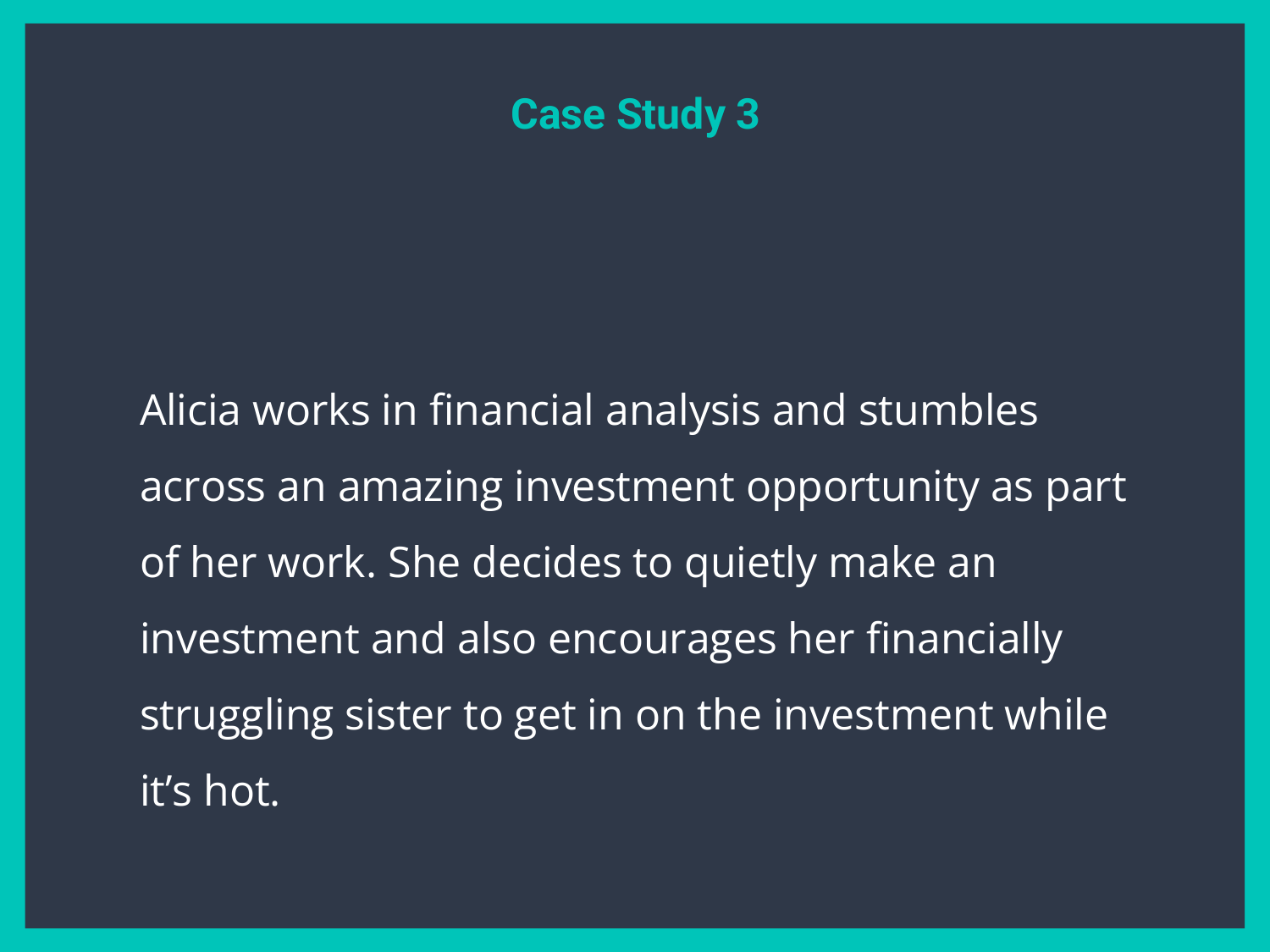

Case Study 3
Alicia works in financial analysis and stumbles across an amazing investment opportunity as part of her work. She decides to quietly make an investment and also encourages her financially struggling sister to get in on the investment while it’s hot.